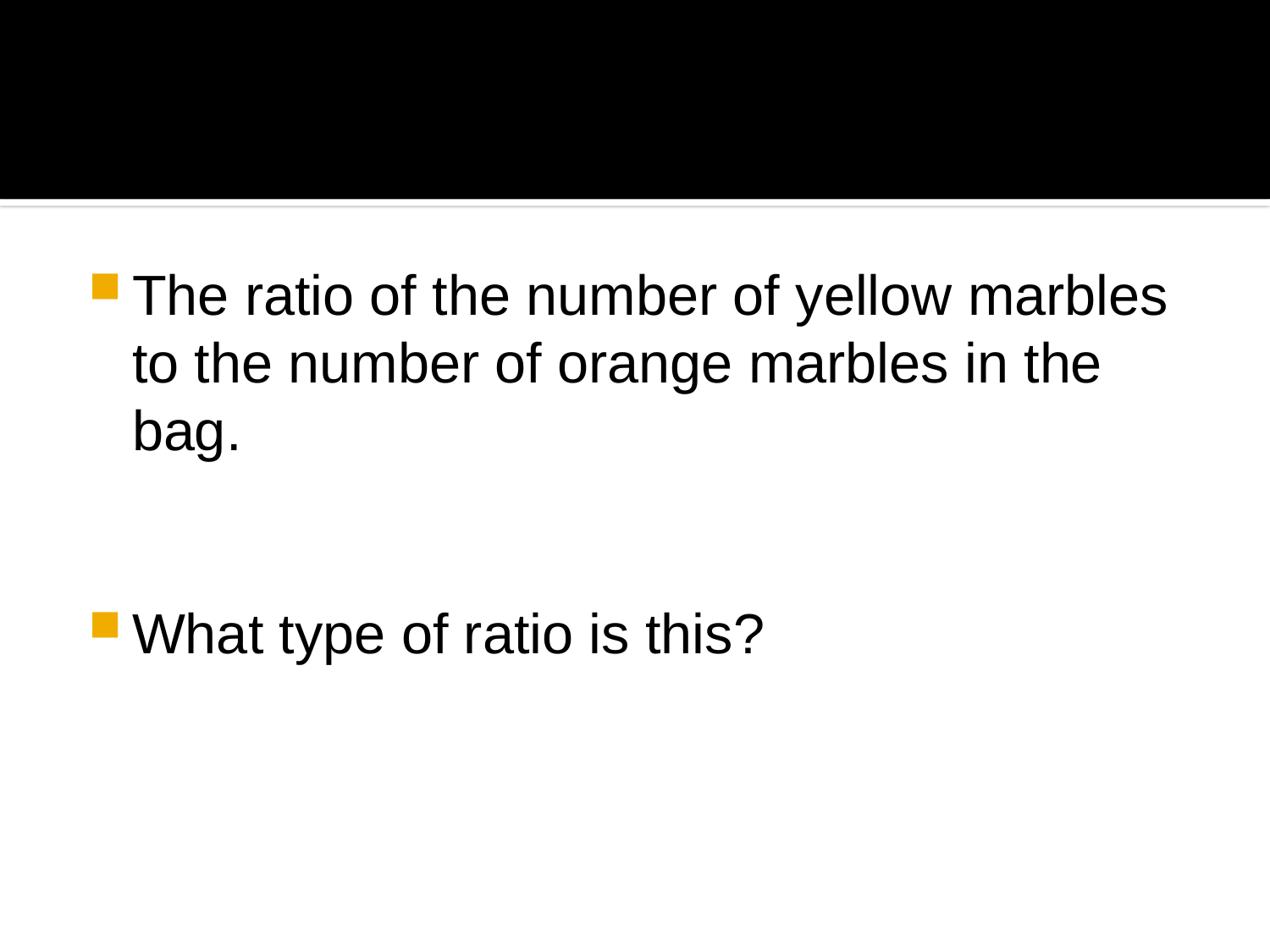

#
The ratio of the number of yellow marbles to the number of orange marbles in the bag.

What type of ratio is this?